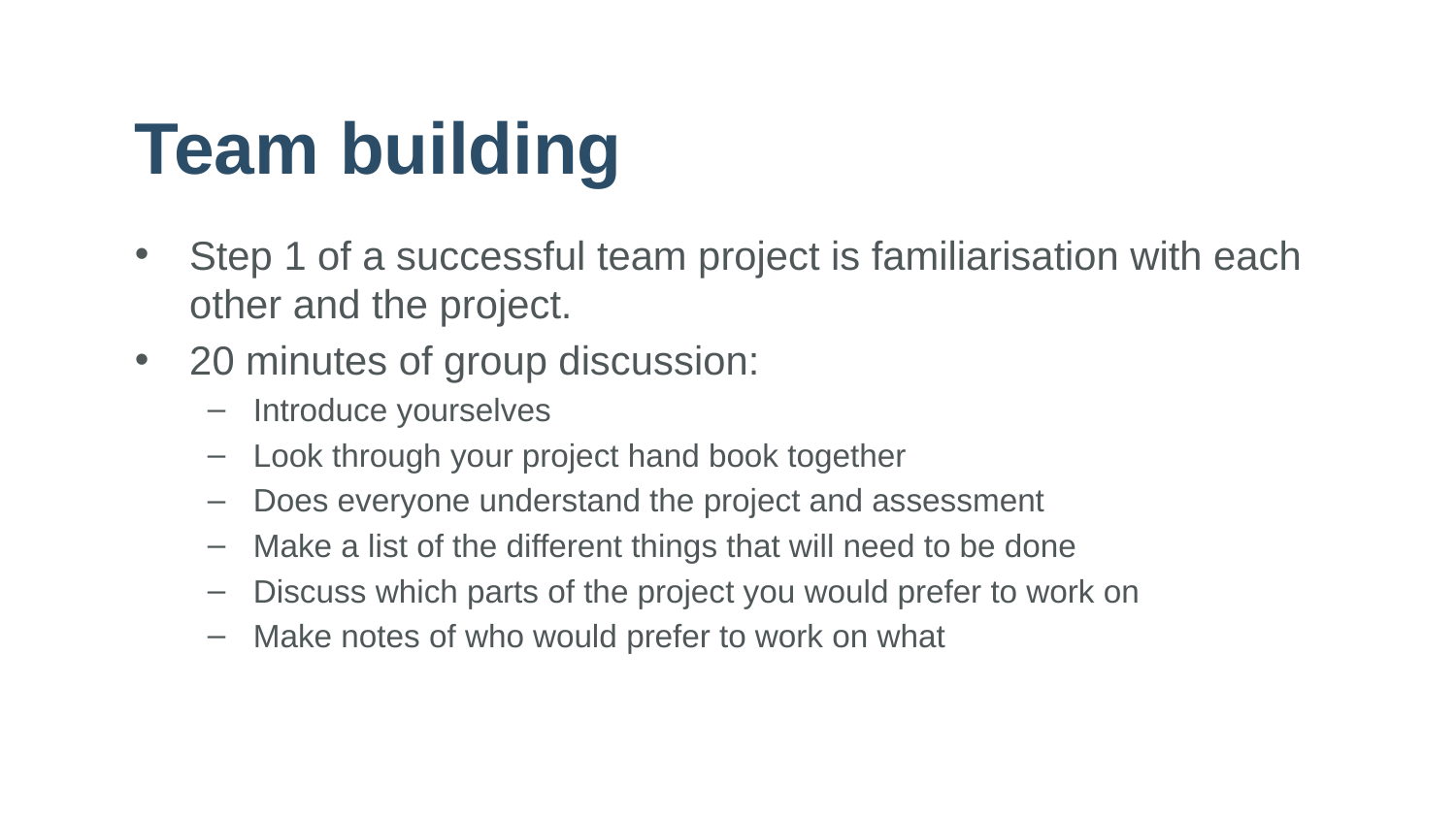

# Team building
Step 1 of a successful team project is familiarisation with each other and the project.
20 minutes of group discussion:
Introduce yourselves
Look through your project hand book together
Does everyone understand the project and assessment
Make a list of the different things that will need to be done
Discuss which parts of the project you would prefer to work on
Make notes of who would prefer to work on what